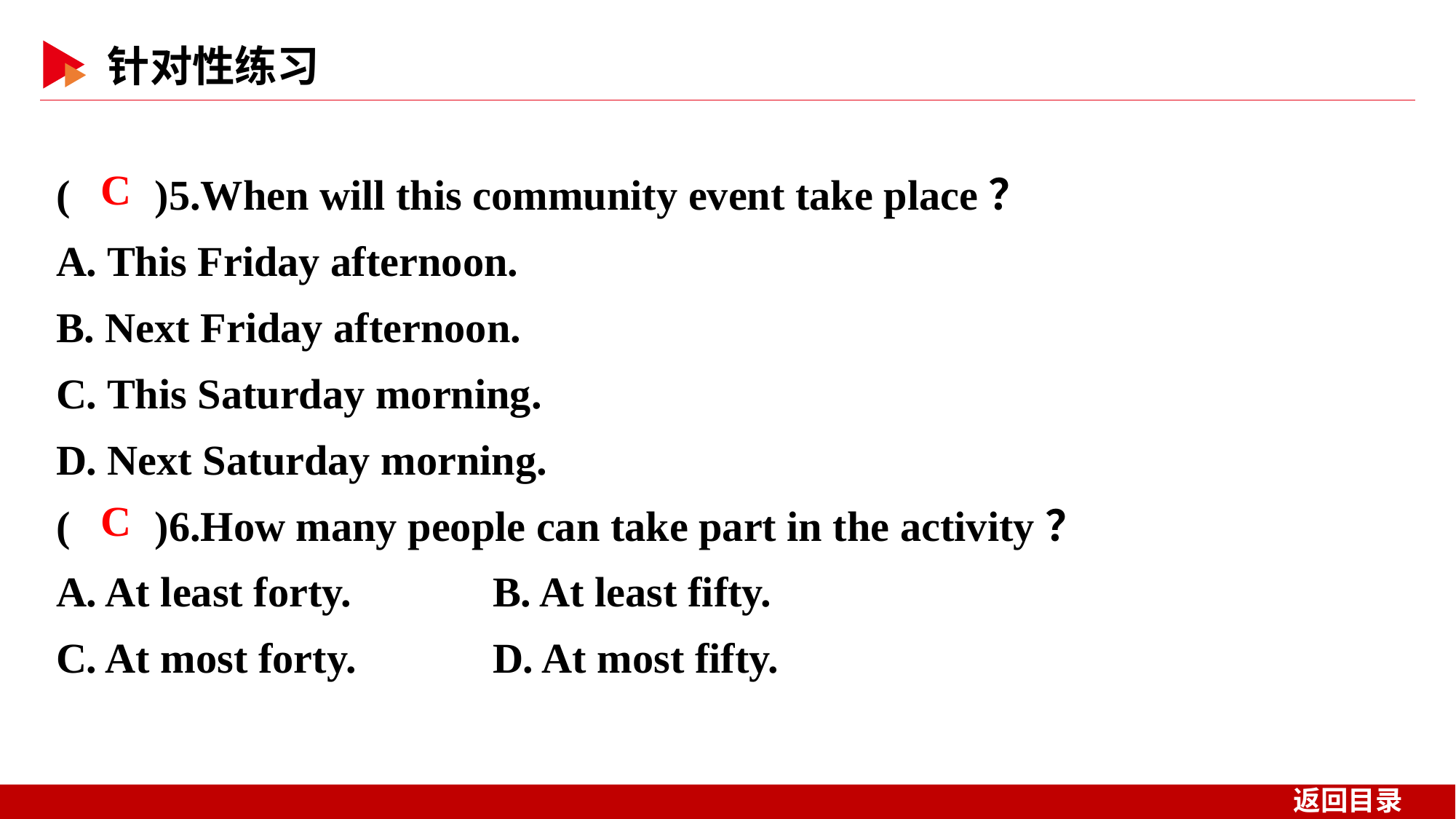

(        )5.When will this community event take place？
A. This Friday afternoon.
B. Next Friday afternoon.
C. This Saturday morning.
D. Next Saturday morning.
(        )6.How many people can take part in the activity？
A. At least forty.           	B. At least fifty.
C. At most forty.          	D. At most fifty.
   C
   C